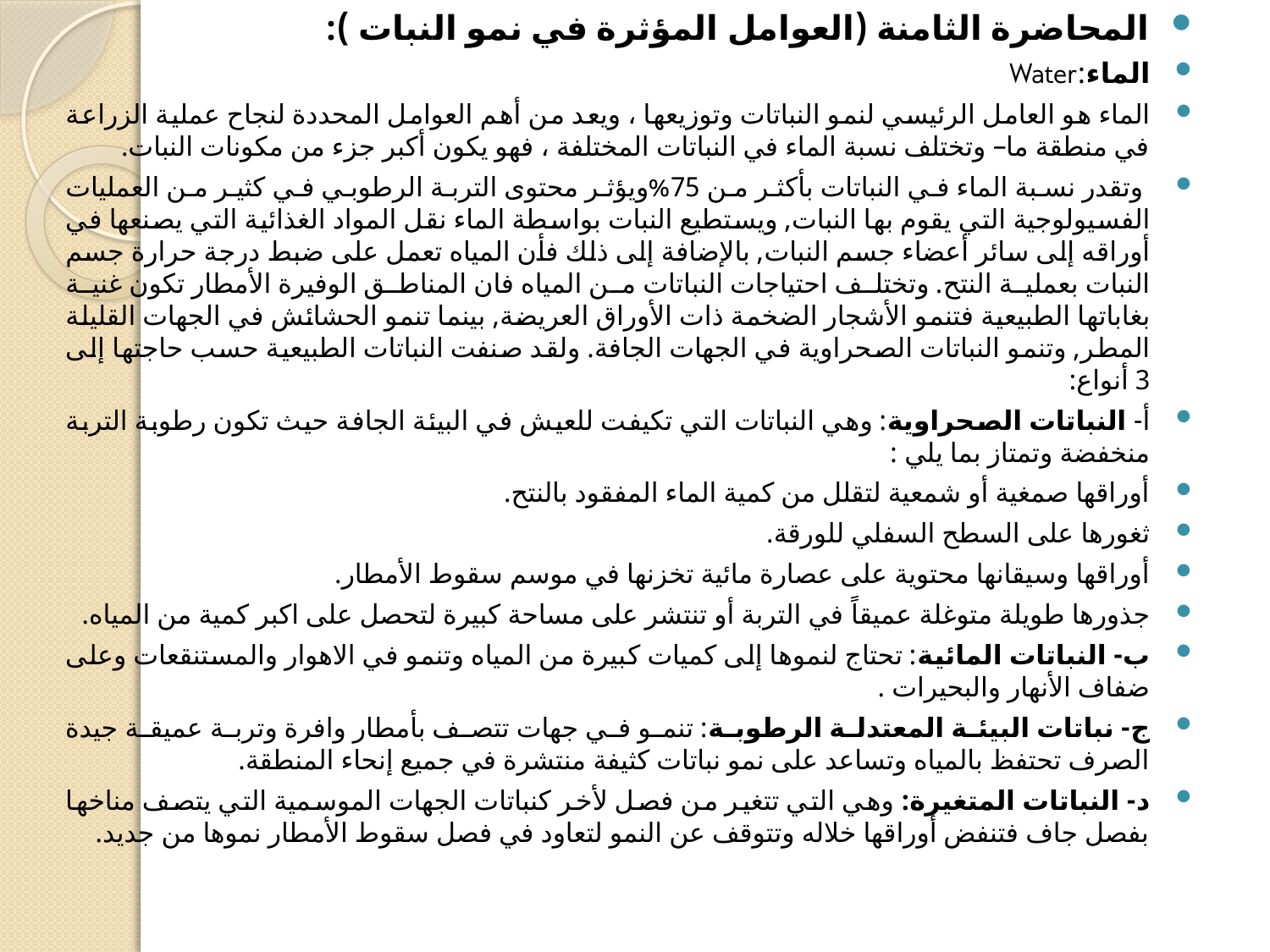

المحاضرة الثامنة (العوامل المؤثرة في نمو النبات ):
الماء:Water
الماء هو العامل الرئيسي لنمو النباتات وتوزيعها ، ويعد من أهم العوامل المحددة لنجاح عملية الزراعة في منطقة ما– وتختلف نسبة الماء في النباتات المختلفة ، فهو يكون أكبر جزء من مكونات النبات.
 وتقدر نسبة الماء في النباتات بأكثر من 75%ويؤثر محتوى التربة الرطوبي في كثير من العمليات الفسيولوجية التي يقوم بها النبات, ويستطيع النبات بواسطة الماء نقل المواد الغذائية التي يصنعها في أوراقه إلى سائر أعضاء جسم النبات, بالإضافة إلى ذلك فأن المياه تعمل على ضبط درجة حرارة جسم النبات بعملية النتح. وتختلف احتياجات النباتات من المياه فان المناطق الوفيرة الأمطار تكون غنية بغاباتها الطبيعية فتنمو الأشجار الضخمة ذات الأوراق العريضة, بينما تنمو الحشائش في الجهات القليلة المطر, وتنمو النباتات الصحراوية في الجهات الجافة. ولقد صنفت النباتات الطبيعية حسب حاجتها إلى 3 أنواع:
أ- النباتات الصحراوية: وهي النباتات التي تكيفت للعيش في البيئة الجافة حيث تكون رطوبة التربة منخفضة وتمتاز بما يلي :
أوراقها صمغية أو شمعية لتقلل من كمية الماء المفقود بالنتح.
ثغورها على السطح السفلي للورقة.
أوراقها وسيقانها محتوية على عصارة مائية تخزنها في موسم سقوط الأمطار.
جذورها طويلة متوغلة عميقاً في التربة أو تنتشر على مساحة كبيرة لتحصل على اكبر كمية من المياه.
ب- النباتات المائية: تحتاج لنموها إلى كميات كبيرة من المياه وتنمو في الاهوار والمستنقعات وعلى ضفاف الأنهار والبحيرات .
ج- نباتات البيئة المعتدلة الرطوبة: تنمو في جهات تتصف بأمطار وافرة وتربة عميقة جيدة الصرف تحتفظ بالمياه وتساعد على نمو نباتات كثيفة منتشرة في جميع إنحاء المنطقة.
د- النباتات المتغيرة: وهي التي تتغير من فصل لأخر كنباتات الجهات الموسمية التي يتصف مناخها بفصل جاف فتنفض أوراقها خلاله وتتوقف عن النمو لتعاود في فصل سقوط الأمطار نموها من جديد.

#